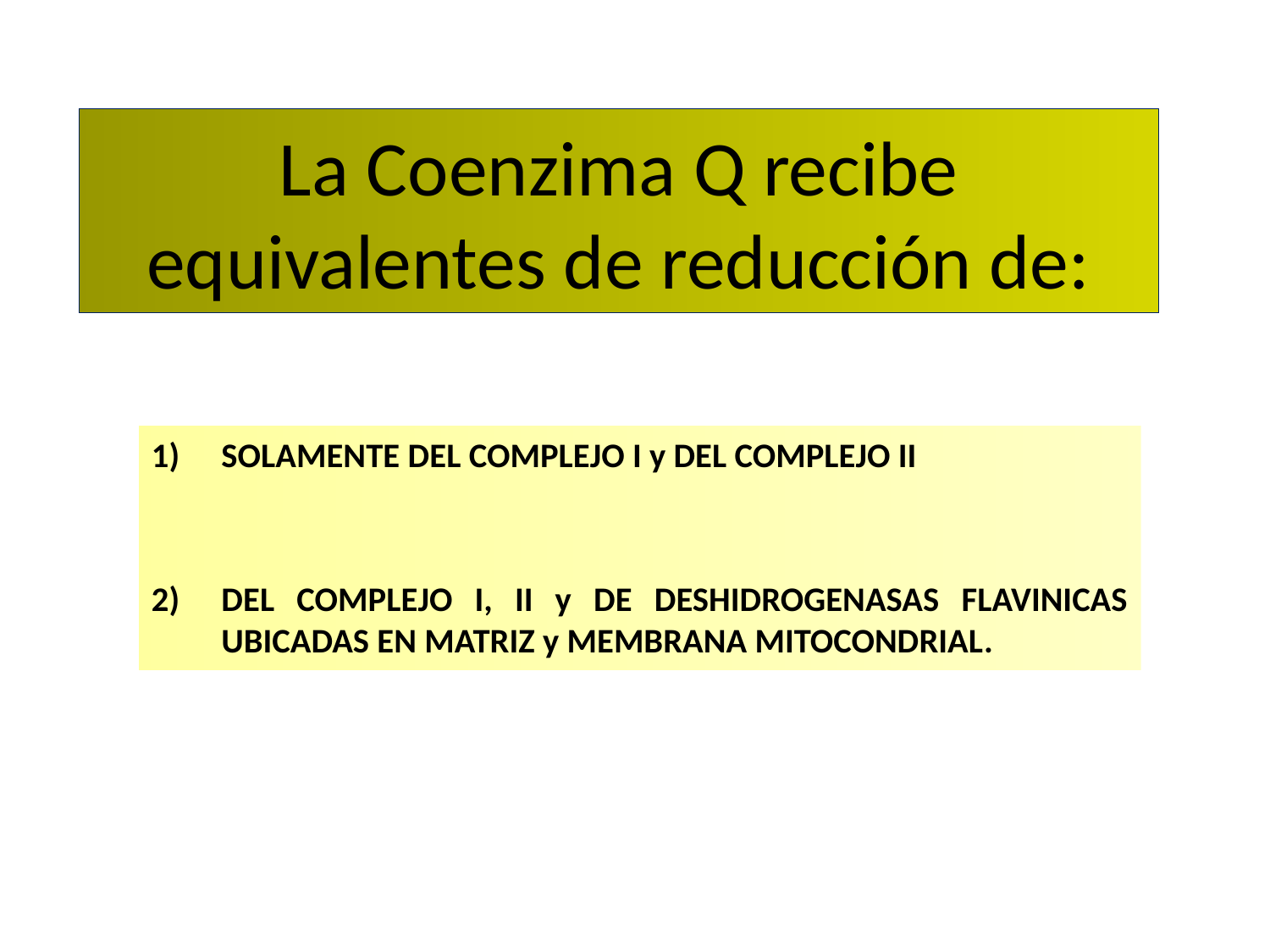

# La Coenzima Q recibe equivalentes de reducción de:
SOLAMENTE DEL COMPLEJO I y DEL COMPLEJO II

DEL COMPLEJO I, II y DE DESHIDROGENASAS FLAVINICAS UBICADAS EN MATRIZ y MEMBRANA MITOCONDRIAL.